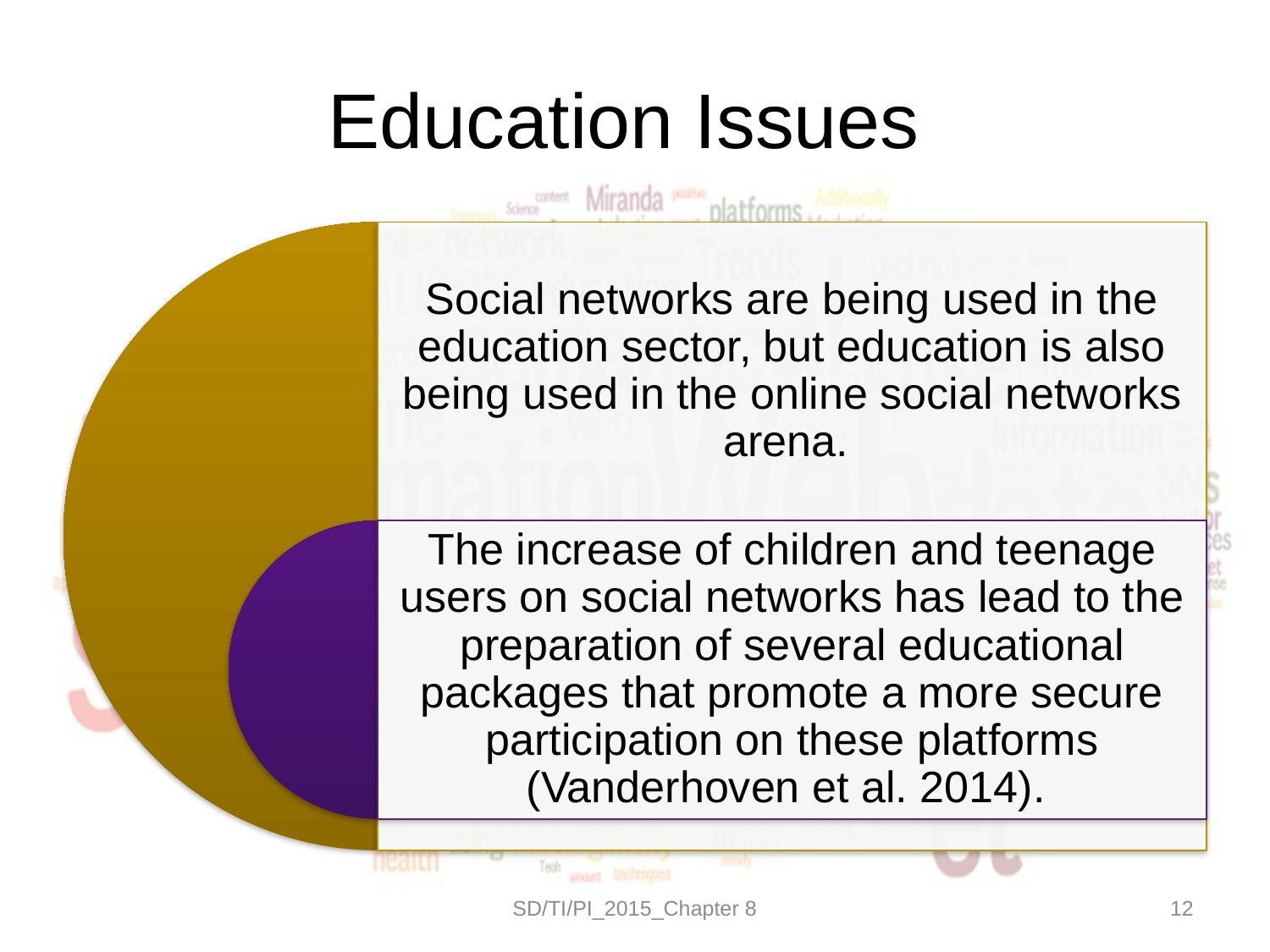

# Education Issues
Social networks are being used in the education sector, but education is also being used in the online social networks arena.
The increase of children and teenage users on social networks has lead to the preparation of several educational packages that promote a more secure participation on these platforms (Vanderhoven et al. 2014).
SD/TI/PI_2015_Chapter 8
12